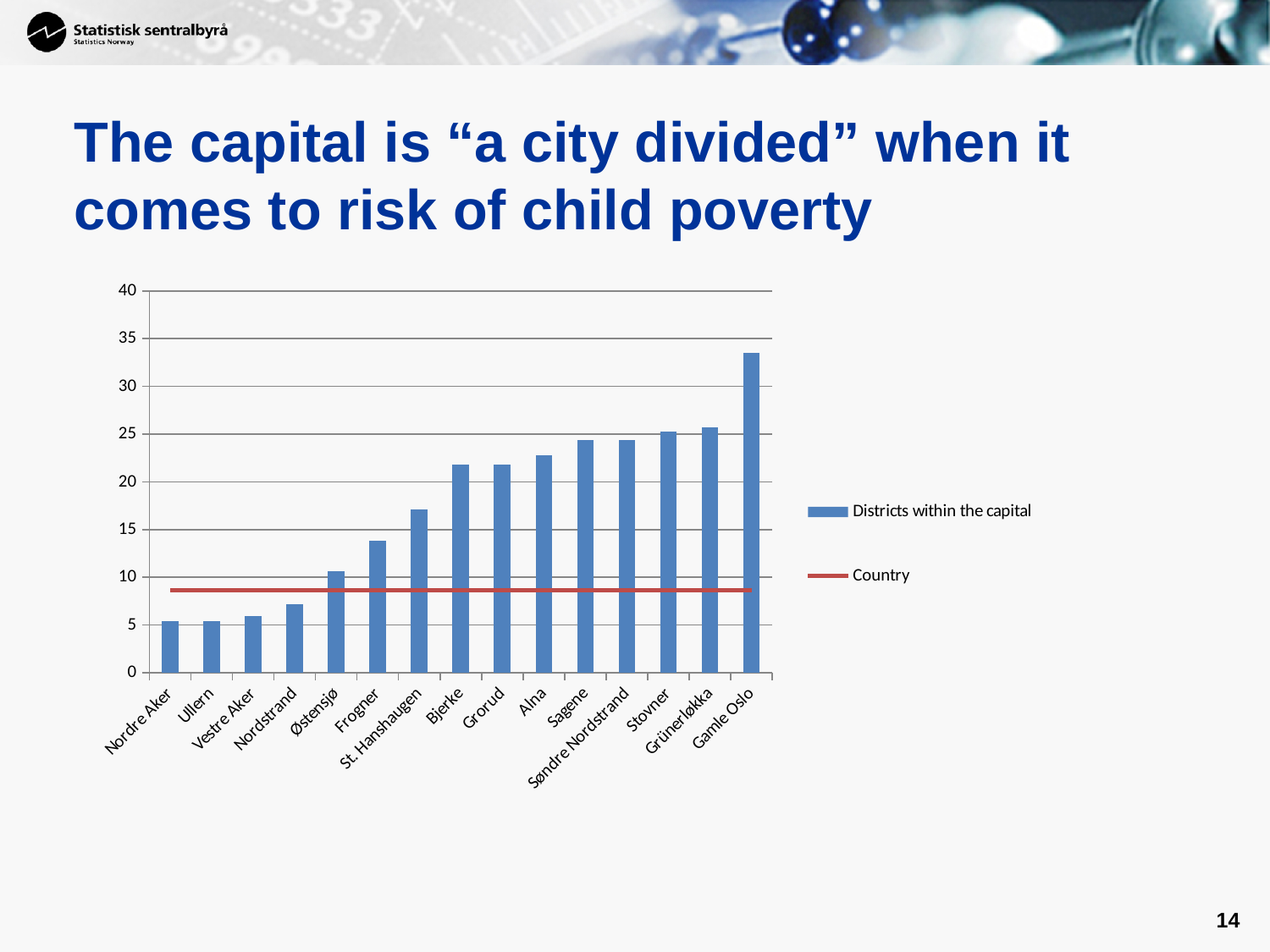

# The capital is “a city divided” when it comes to risk of child poverty

### Chart

| Category | Districts within the capital | Country |
|---|---|---|
| Nordre Aker | 5.4 | 8.64 |
| Ullern | 5.4 | 8.64 |
| Vestre Aker | 5.9 | 8.64 |
| Nordstrand | 7.2 | 8.64 |
| Østensjø | 10.6 | 8.64 |
| Frogner | 13.8 | 8.64 |
| St. Hanshaugen | 17.1 | 8.64 |
| Bjerke | 21.8 | 8.64 |
| Grorud | 21.8 | 8.64 |
| Alna | 22.8 | 8.64 |
| Sagene | 24.4 | 8.64 |
| Søndre Nordstrand | 24.4 | 8.64 |
| Stovner | 25.3 | 8.64 |
| Grünerløkka | 25.7 | 8.64 |
| Gamle Oslo | 33.5 | 8.64 |
14